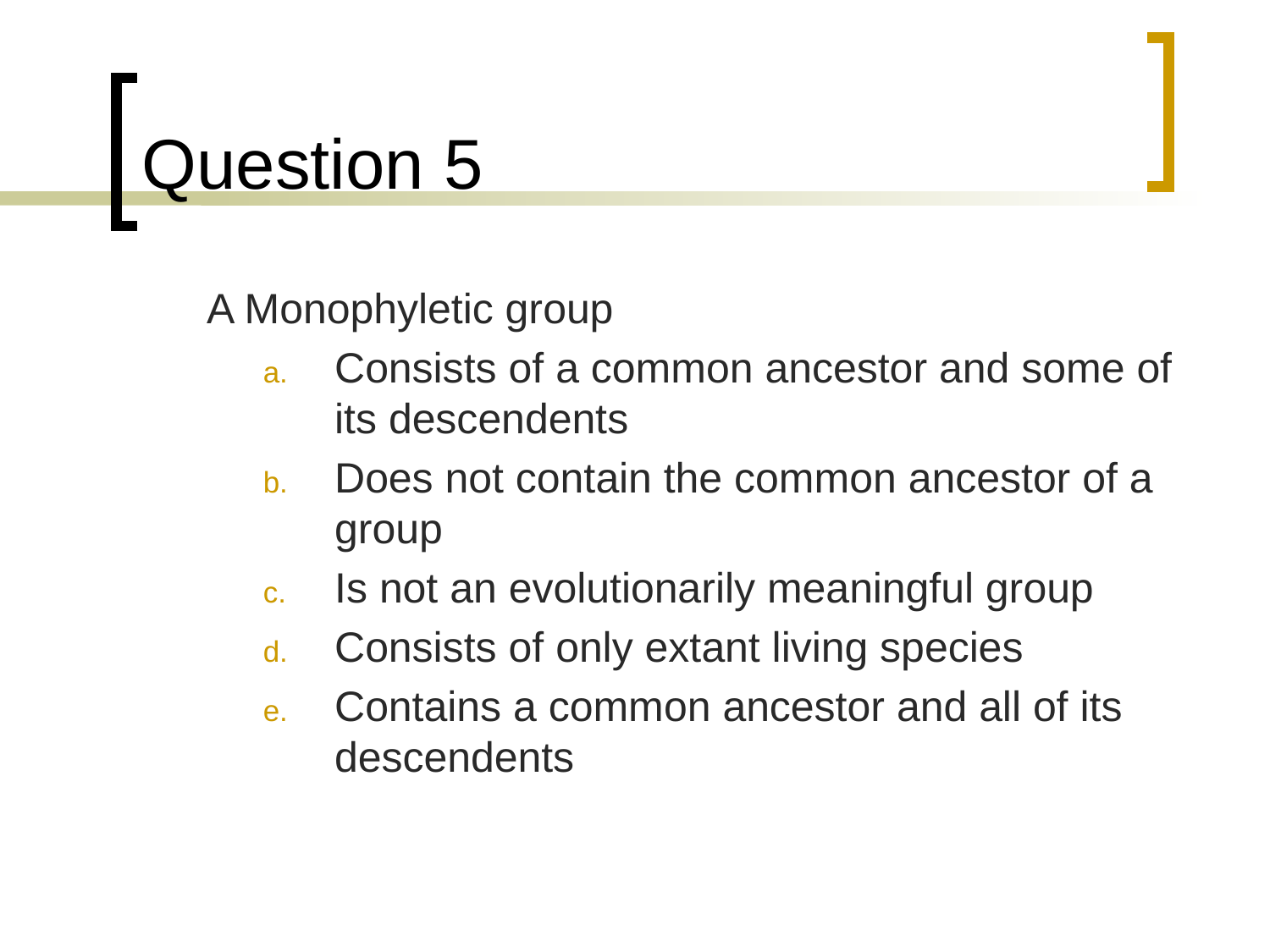

# Question 5
	A Monophyletic group
Consists of a common ancestor and some of its descendents
Does not contain the common ancestor of a group
Is not an evolutionarily meaningful group
Consists of only extant living species
Contains a common ancestor and all of its descendents